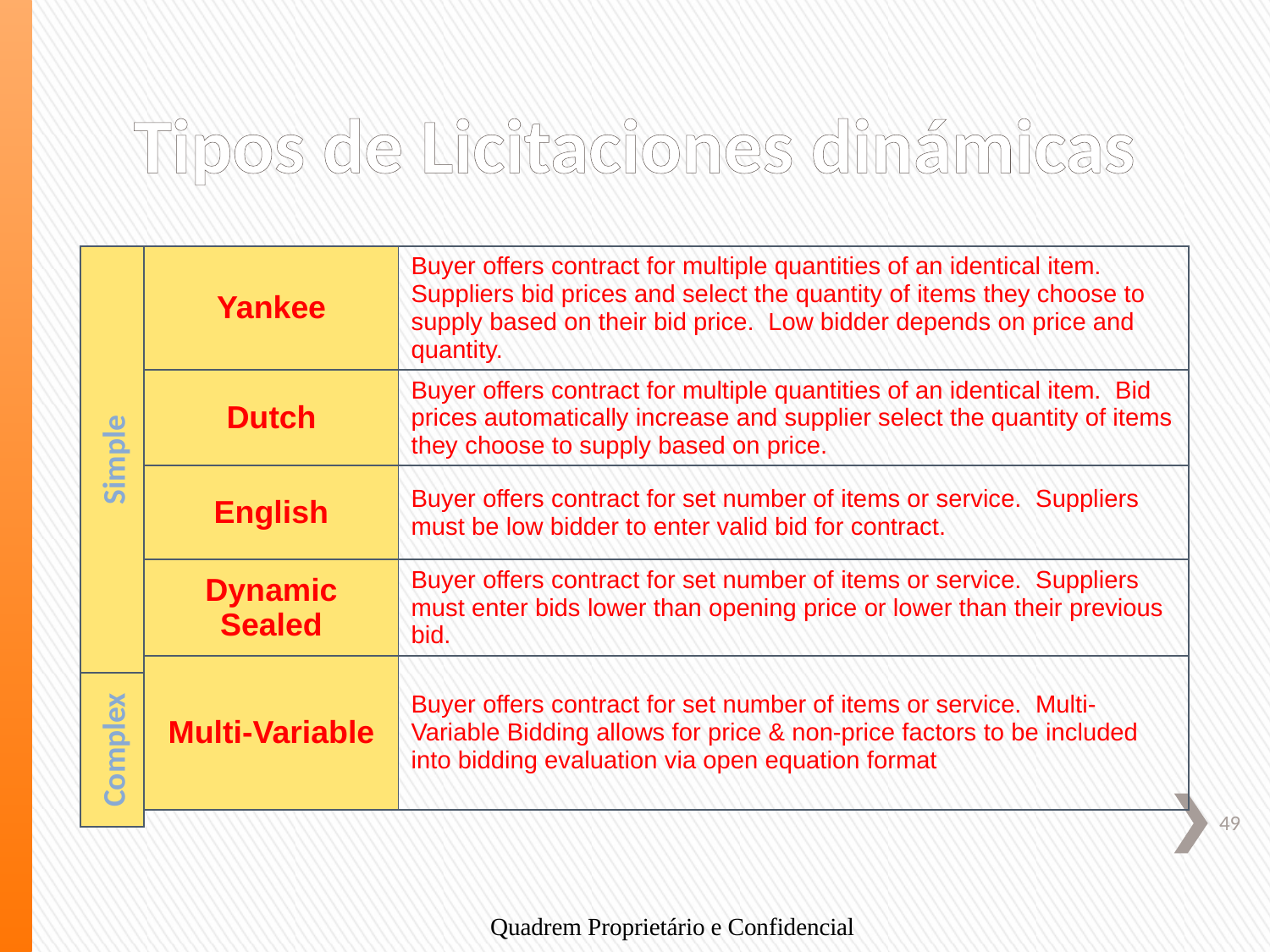

# Tipos de Licitaciones dinámicas
| Yankee | Buyer offers contract for multiple quantities of an identical item. Suppliers bid prices and select the quantity of items they choose to supply based on their bid price. Low bidder depends on price and quantity. |
| --- | --- |
| Dutch | Buyer offers contract for multiple quantities of an identical item. Bid prices automatically increase and supplier select the quantity of items they choose to supply based on price. |
| English | Buyer offers contract for set number of items or service. Suppliers must be low bidder to enter valid bid for contract. |
| Dynamic Sealed | Buyer offers contract for set number of items or service. Suppliers must enter bids lower than opening price or lower than their previous bid. |
| Multi-Variable | Buyer offers contract for set number of items or service. Multi-Variable Bidding allows for price & non-price factors to be included into bidding evaluation via open equation format |
Simple
Quadrem Proprietário e Confidencial
Complex
49